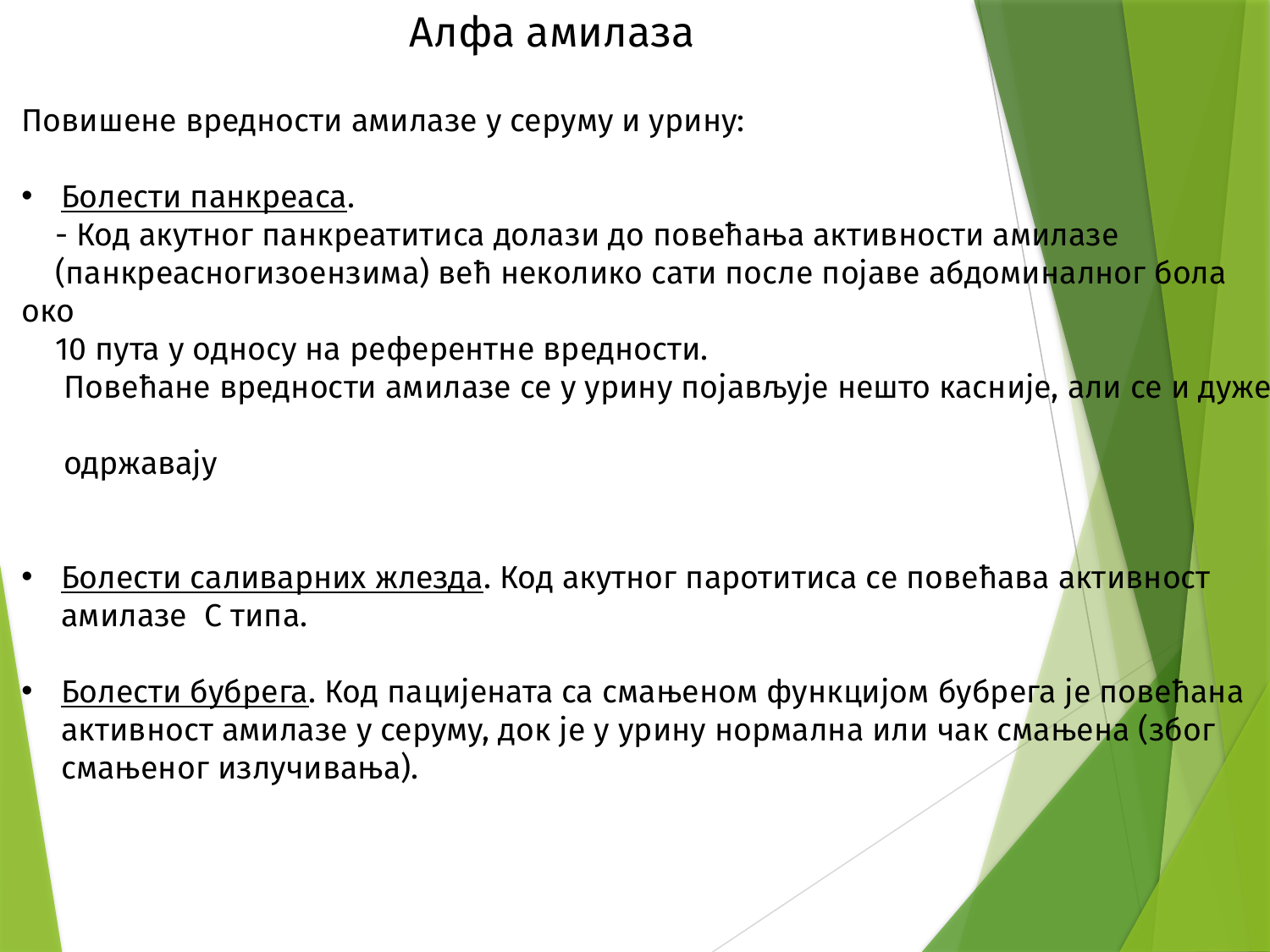

Алфа амилаза
Повишене вредности амилазе у серуму и урину:

Болести панкреаса.
    - Код акутног панкреатитиса долази до повећања активности амилазе
    (панкреасногизоензима) већ неколико сати после појаве абдоминалног бола око
    10 пута у односу на референтне вредности.
     Повећане вредности амилазе се у урину појављује нешто касније, али се и дуже
     одржавају

Болести саливарних жлезда. Код акутног паротитиса се повећава активност амилазе  С типа.

Болести бубрега. Код пацијената са смањеном функцијом бубрега је повећана активност амилазе у серуму, док је у урину нормална или чак смањена (због смањеног излучивања).